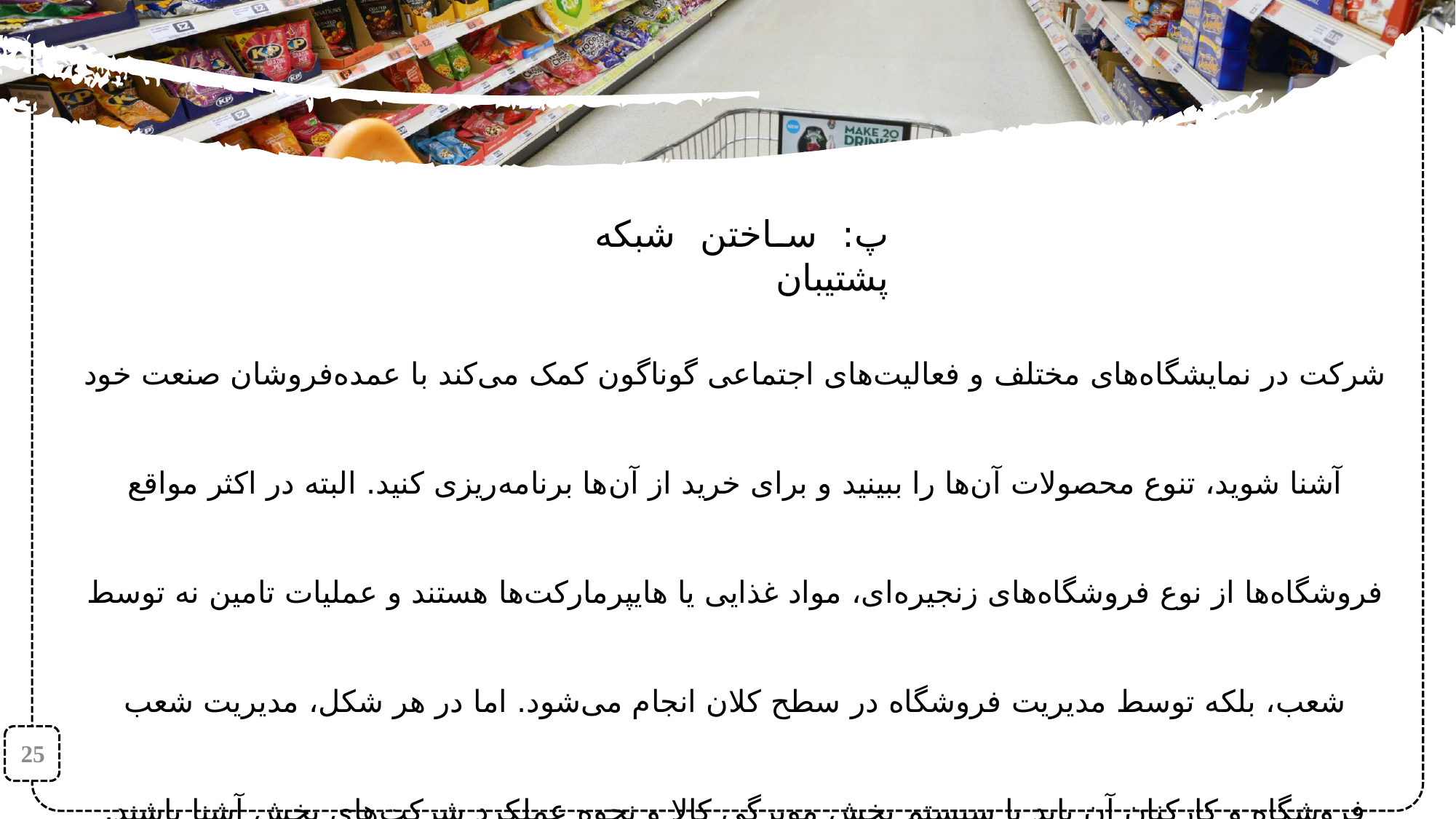

پ: ساختن شبکه پشتیبان
شرکت در نمایشگاه‌های مختلف و فعالیت‌های اجتماعی گوناگون کمک می‌کند با عمده‌فروشان صنعت خود آشنا شوید، تنوع محصولات آن‌ها را ببینید و برای خرید از آن‌ها برنامه‌ریزی کنید. البته در اکثر مواقع فروشگاه‌ها از نوع فروشگاه‌های زنجیره‌ای، مواد غذایی یا هایپرمارکت‌ها هستند و عملیات تامین نه توسط شعب، بلکه توسط مدیریت فروشگاه در سطح کلان انجام می‌شود. اما در هر شکل، مدیریت شعب فروشگاه و کارکنان آن باید با سیستم پخش مویرگی کالا و نحوه عملکرد شرکت‌های پخش آشنا باشند.
25